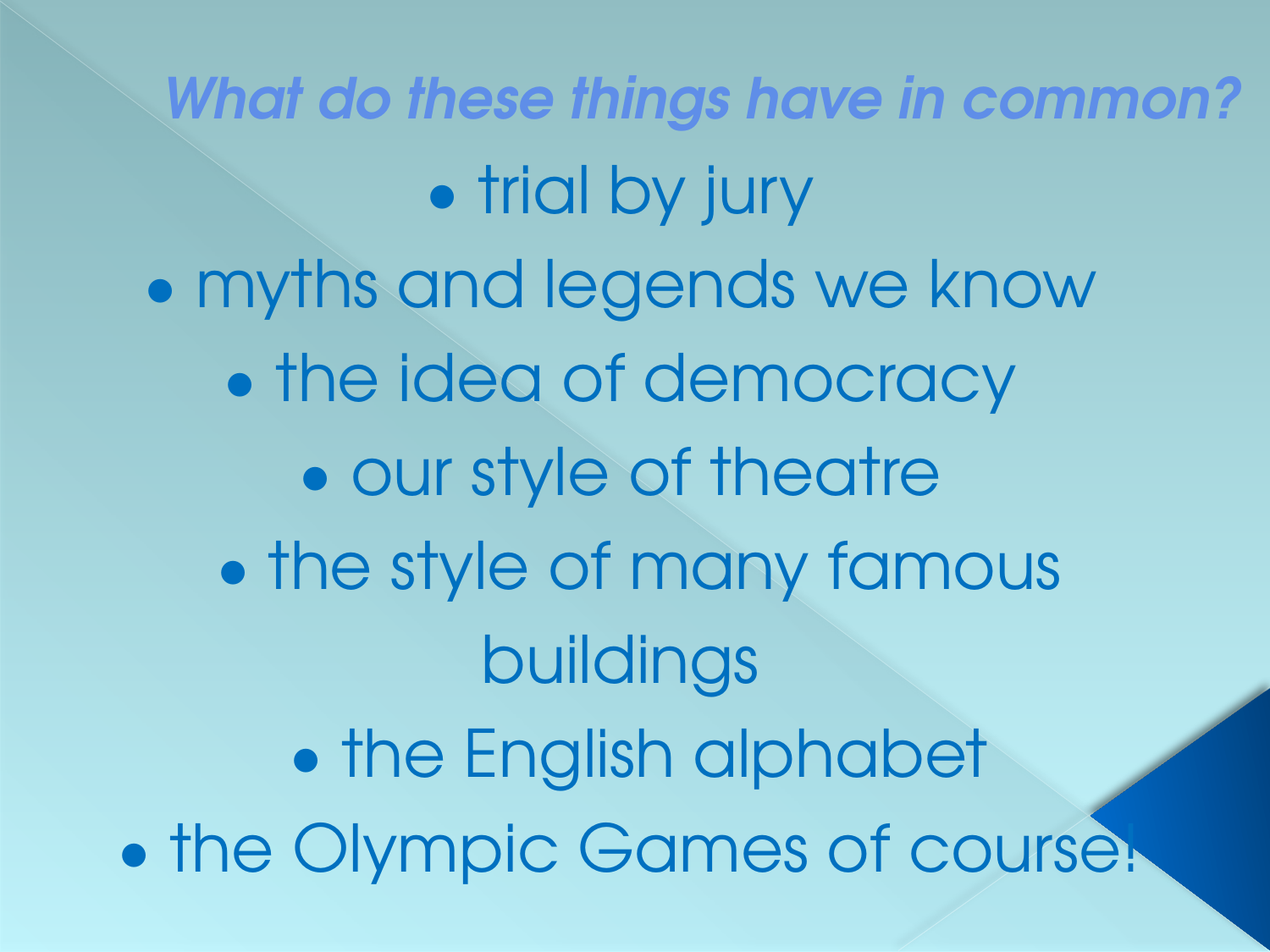

# What do these things have in common?
• trial by jury
• myths and legends we know
• the idea of democracy
• our style of theatre
• the style of many famous buildings
• the English alphabet
• the Olympic Games of course!